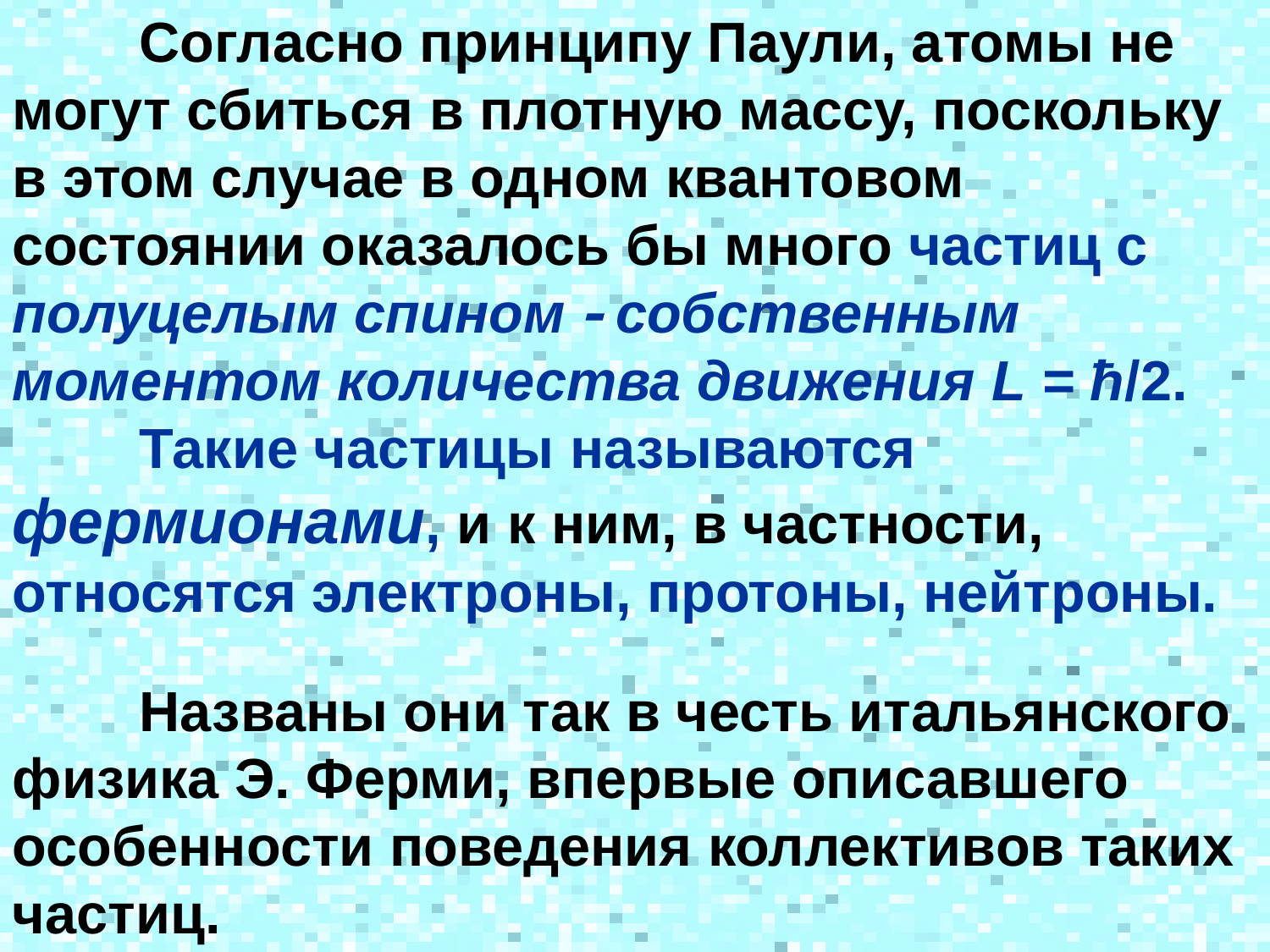

Согласно принципу Паули, атомы не могут сбиться в плотную массу, поскольку в этом случае в одном квантовом состоянии оказалось бы много частиц с полуцелым спином − собственным моментом количества движения L = ħ/2.
	Такие частицы называются фермионами, и к ним, в частности, относятся электроны, протоны, нейтроны.
	Названы они так в честь итальянского физика Э. Ферми, впервые описавшего особенности поведения коллективов таких частиц.